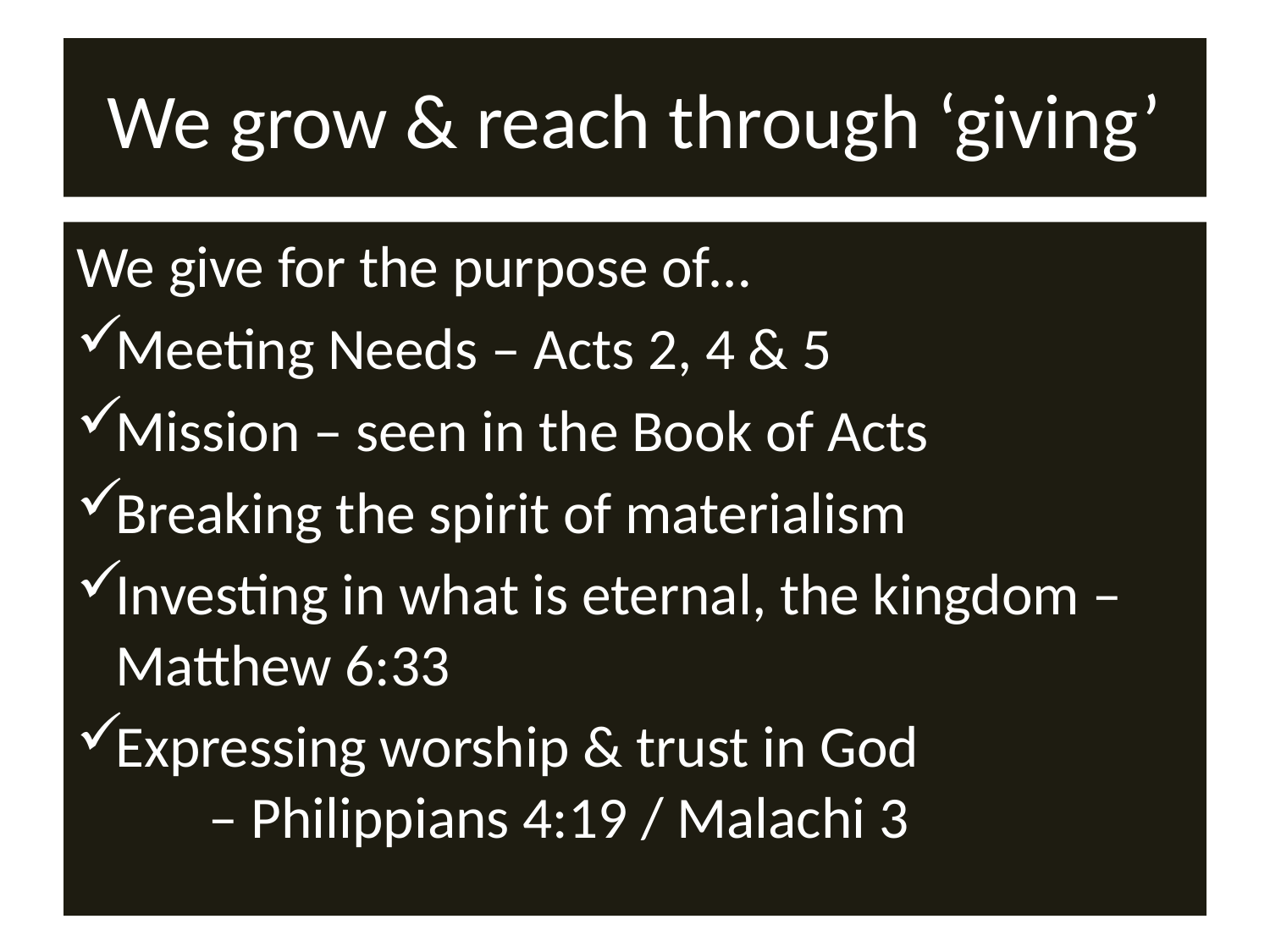

# We grow & reach through ‘giving’
We give for the purpose of…
Meeting Needs – Acts 2, 4 & 5
Mission – seen in the Book of Acts
Breaking the spirit of materialism
Investing in what is eternal, the kingdom – Matthew 6:33
Expressing worship & trust in God                            – Philippians 4:19 / Malachi 3